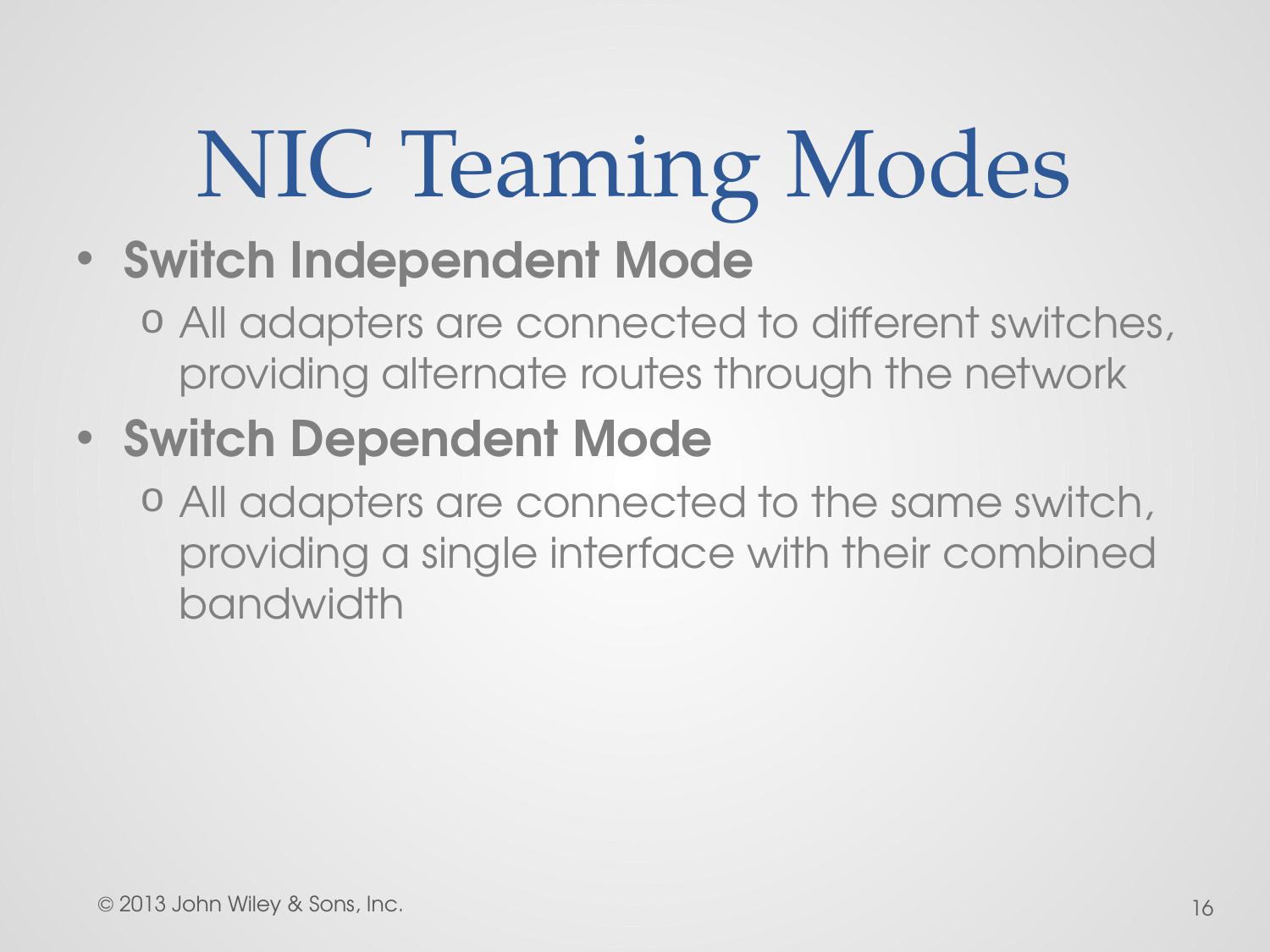

# NIC Teaming Modes
Switch Independent Mode
All adapters are connected to different switches, providing alternate routes through the network
Switch Dependent Mode
All adapters are connected to the same switch, providing a single interface with their combined bandwidth
© 2013 John Wiley & Sons, Inc.
16